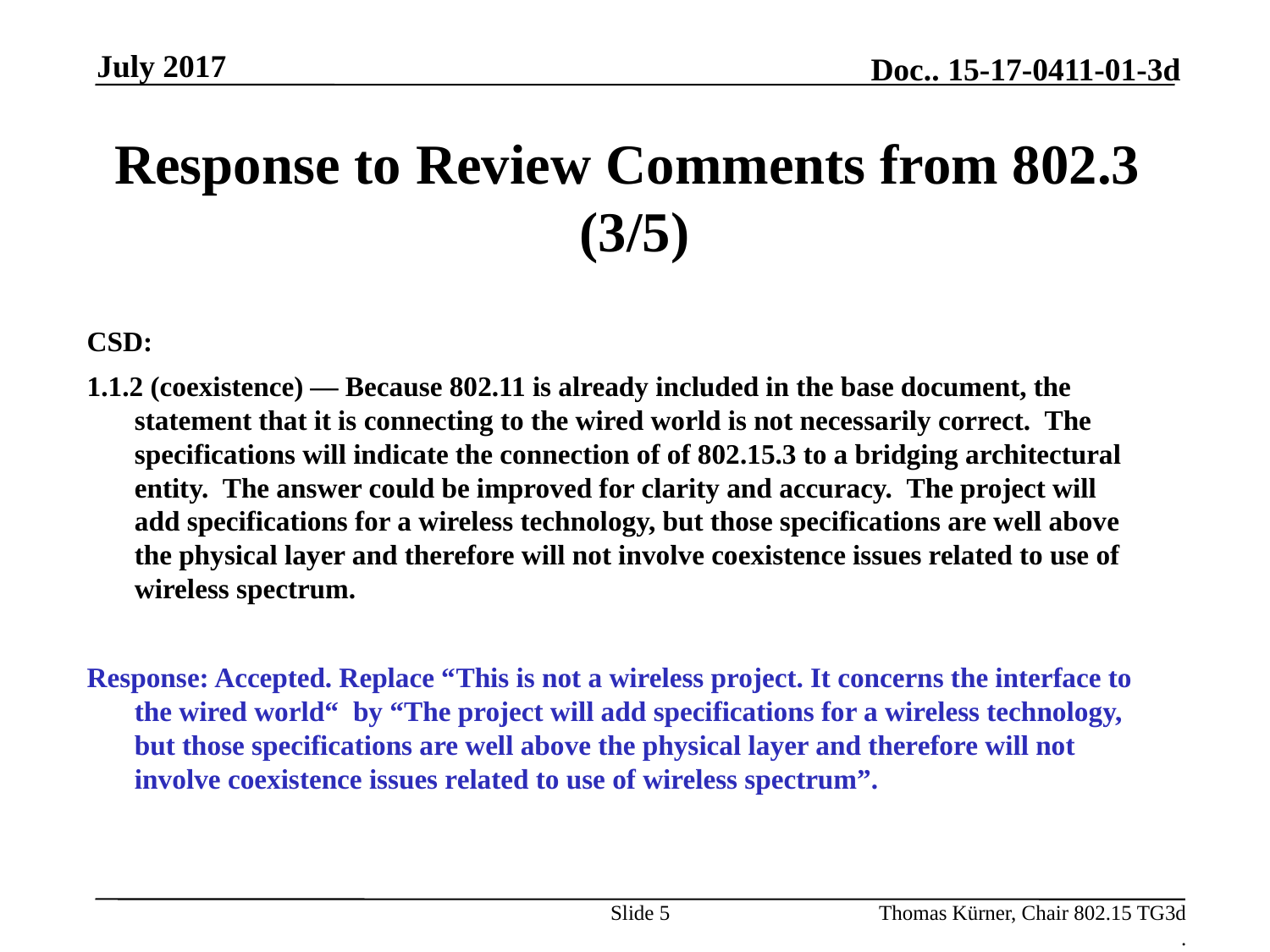

July 2017
# Response to Review Comments from 802.3 (3/5)
CSD:
1.1.2 (coexistence) — Because 802.11 is already included in the base document, the statement that it is connecting to the wired world is not necessarily correct.  The specifications will indicate the connection of of 802.15.3 to a bridging architectural entity.  The answer could be improved for clarity and accuracy.  The project will add specifications for a wireless technology, but those specifications are well above the physical layer and therefore will not involve coexistence issues related to use of wireless spectrum.

Response: Accepted. Replace “This is not a wireless project. It concerns the interface to the wired world“  by “The project will add specifications for a wireless technology, but those specifications are well above the physical layer and therefore will not involve coexistence issues related to use of wireless spectrum”.

Slide 5
Thomas Kürner, Chair 802.15 TG3d
.